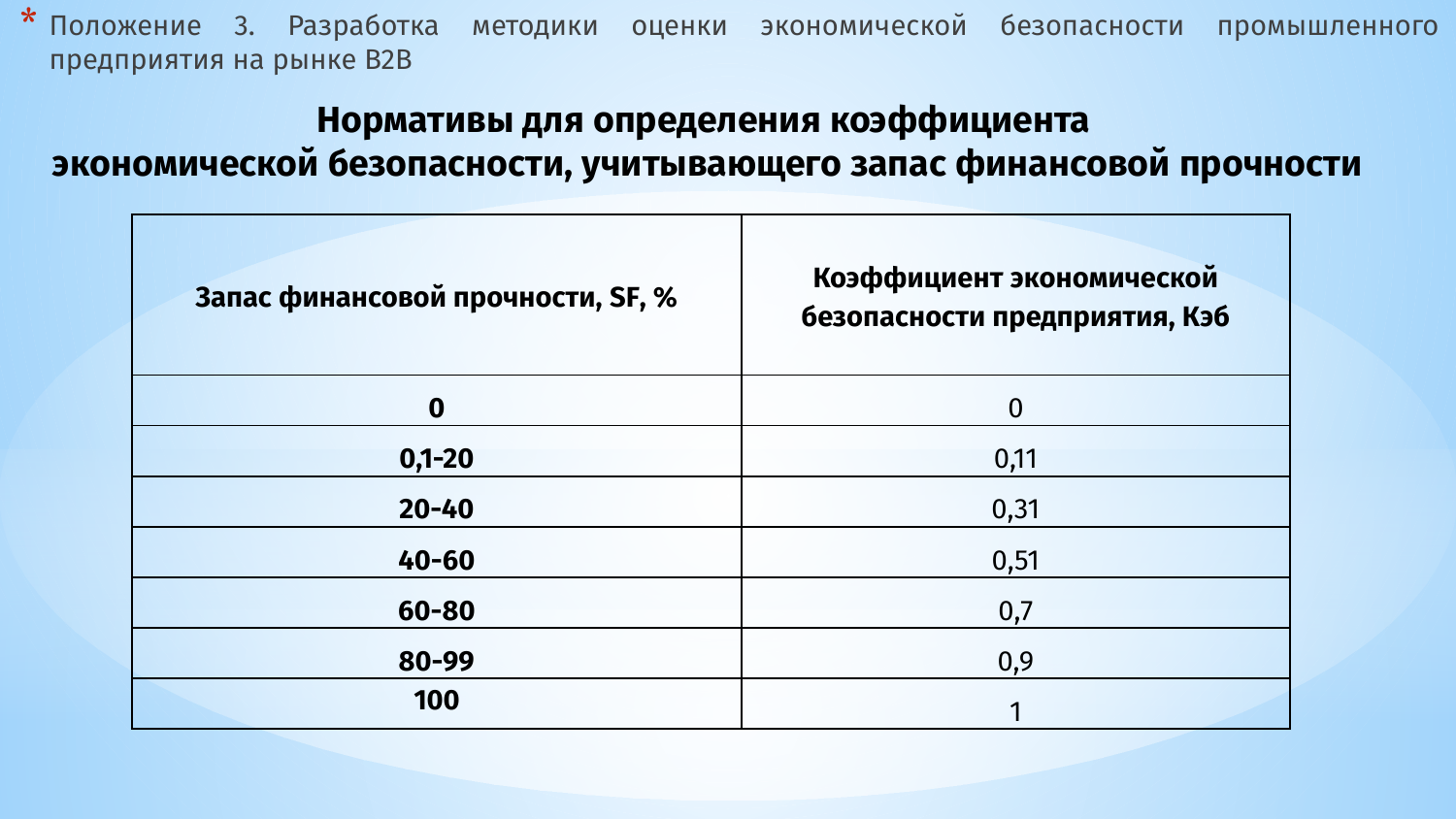

Положение 3. Разработка методики оценки экономической безопасности промышленного предприятия на рынке В2В
Нормативы для определения коэффициента
экономической безопасности, учитывающего запас финансовой прочности
| Запас финансовой прочности, SF, % | Коэффициент экономической безопасности предприятия, Кэб |
| --- | --- |
| 0 | 0 |
| 0,1-20 | 0,11 |
| 20-40 | 0,31 |
| 40-60 | 0,51 |
| 60-80 | 0,7 |
| 80-99 | 0,9 |
| 100 | 1 |